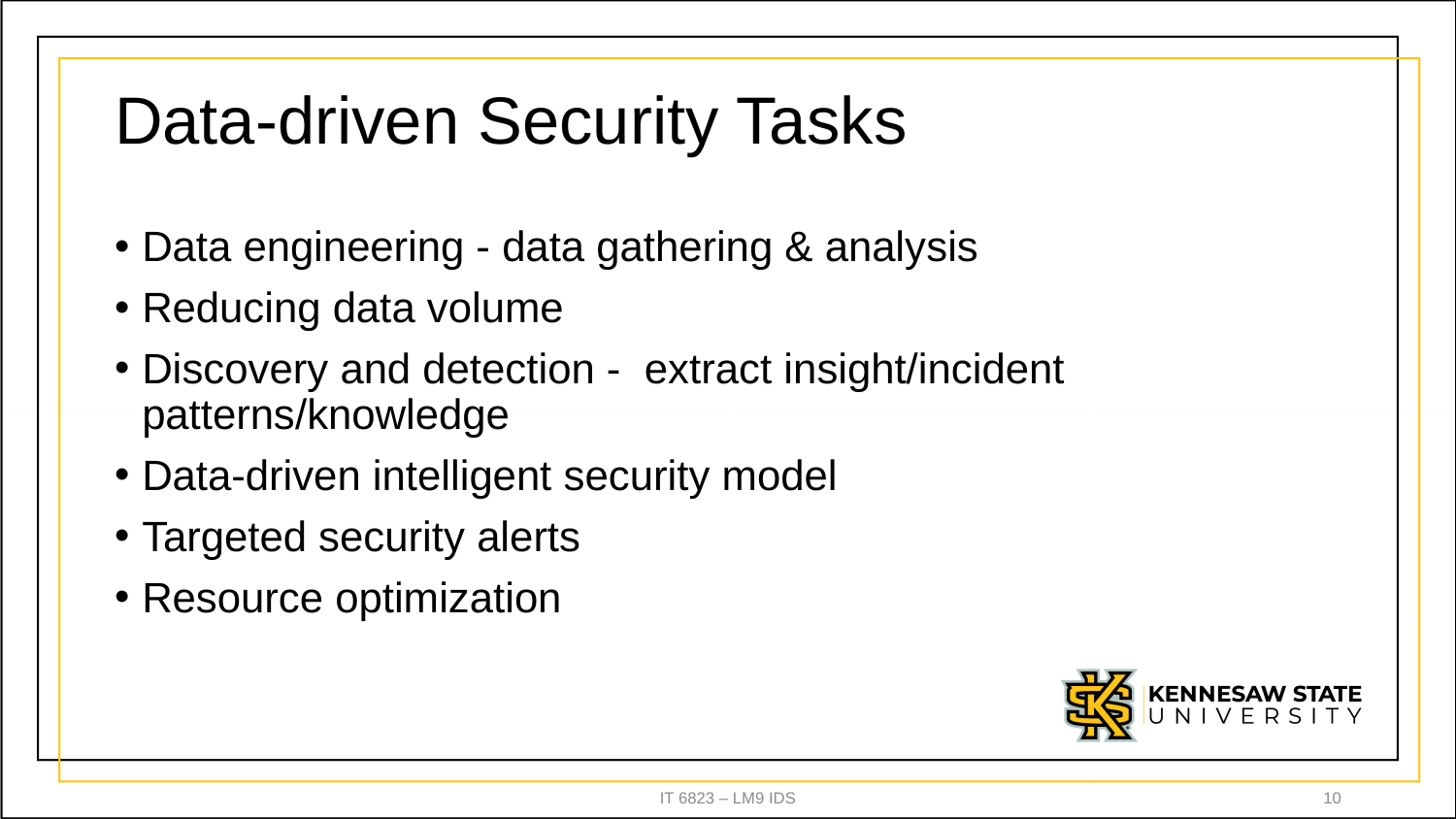

# Data-driven Security Tasks
Data engineering - data gathering & analysis
Reducing data volume
Discovery and detection -  extract insight/incident patterns/knowledge
Data-driven intelligent security model
Targeted security alerts
Resource optimization
IT 6823 – LM9 IDS
10